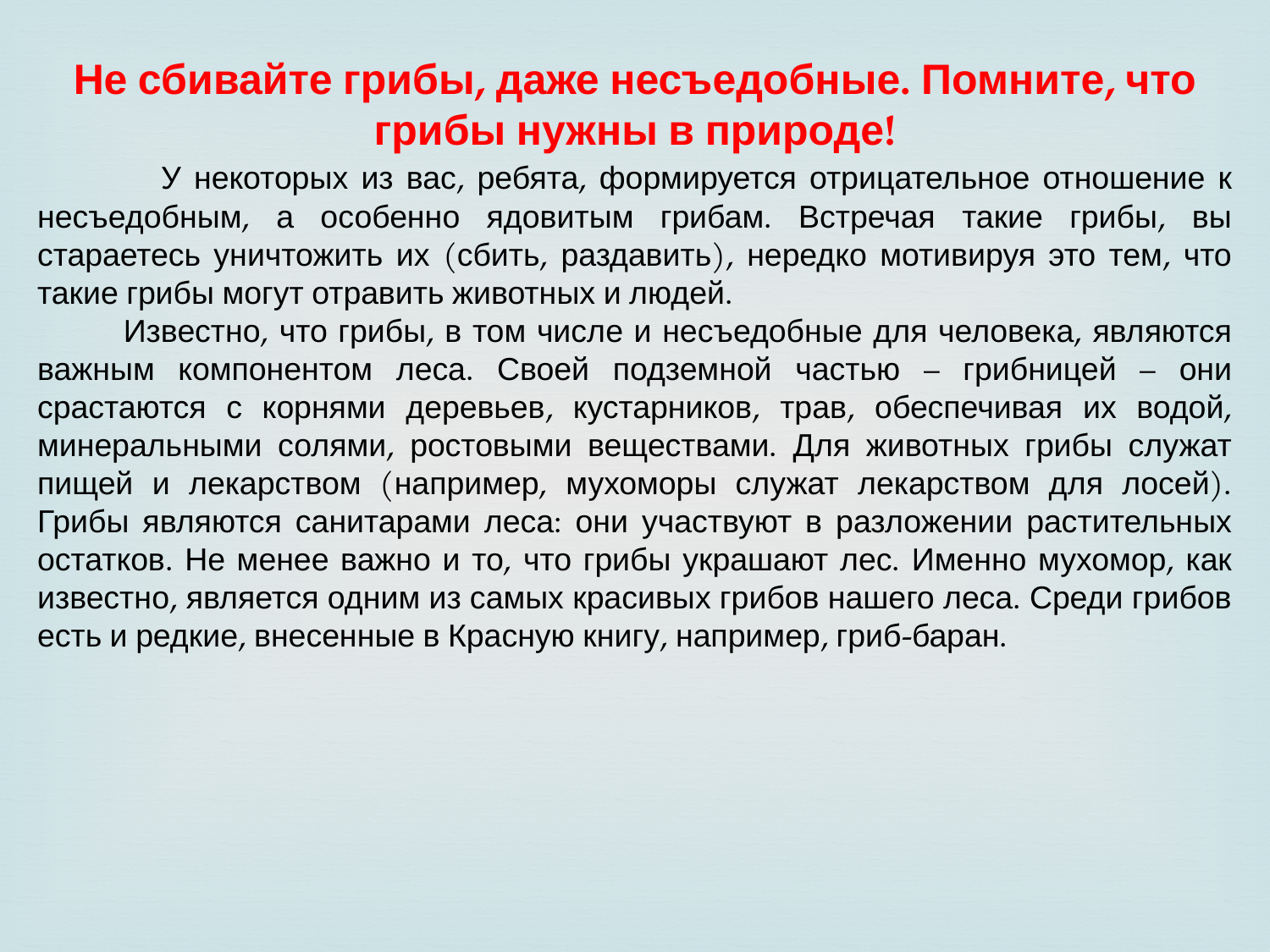

Не сбивайте грибы, даже несъедобные. Помните, что грибы нужны в природе!
         У некоторых из вас, ребята, формируется отрицательное отношение к несъедобным, а особенно ядовитым грибам. Встречая такие грибы, вы стараетесь уничтожить их (сбить, раздавить), нередко мотивируя это тем, что такие грибы могут отравить животных и людей.
        Известно, что грибы, в том числе и несъедобные для человека, являются важным компонентом леса. Своей подземной частью – грибницей – они срастаются с корнями деревьев, кустарников, трав, обеспечивая их водой, минеральными солями, ростовыми веществами. Для животных грибы служат пищей и лекарством (например, мухоморы служат лекарством для лосей). Грибы являются санитарами леса: они участвуют в разложении растительных остатков. Не менее важно и то, что грибы украшают лес. Именно мухомор, как известно, является одним из самых красивых грибов нашего леса. Среди грибов есть и редкие, внесенные в Красную книгу, например, гриб-баран.